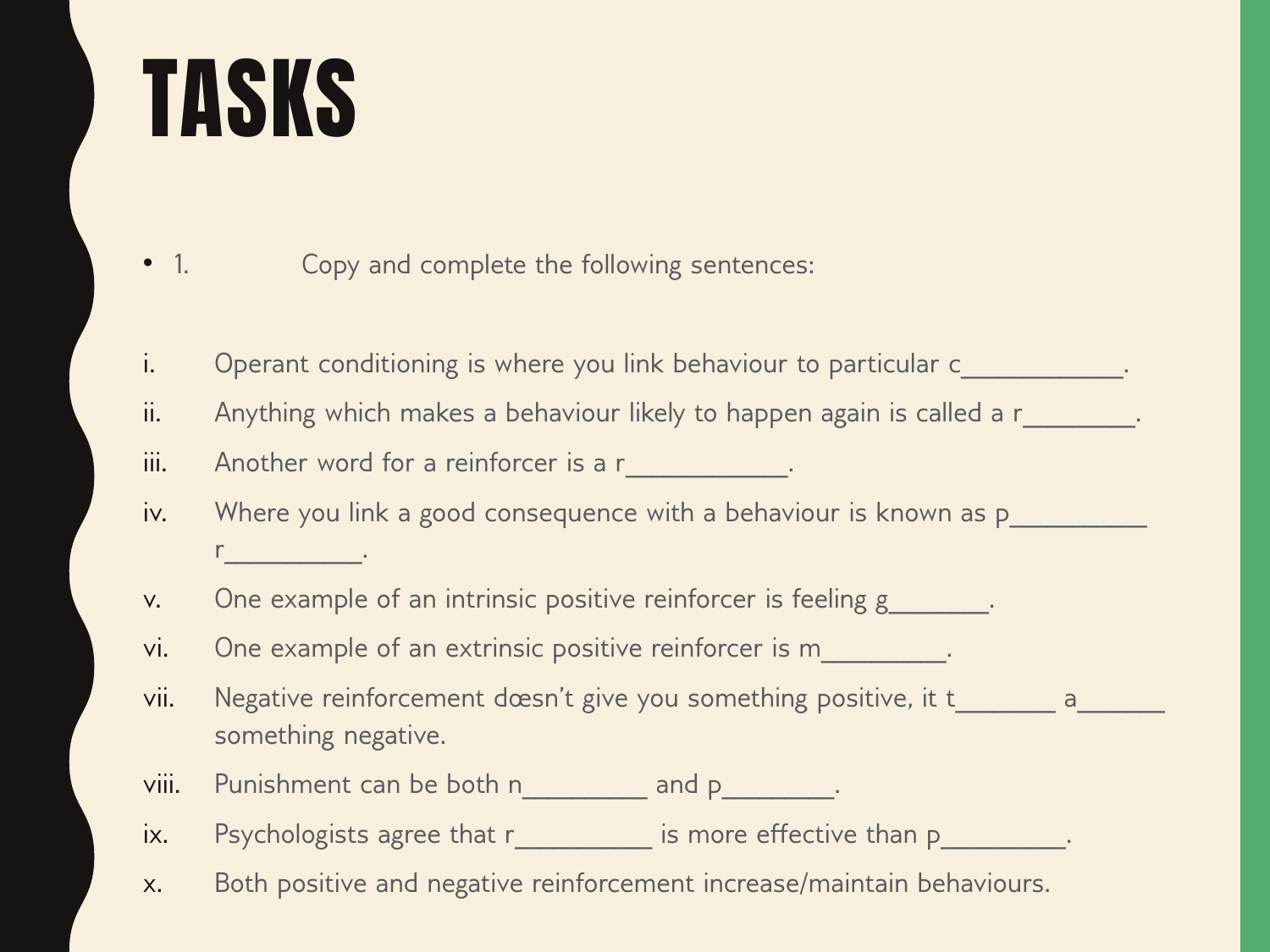

# tasks
1.	Copy and complete the following sentences:

Operant conditioning is where you link behaviour to particular c_____________.
Anything which makes a behaviour likely to happen again is called a r_________.
Another word for a reinforcer is a r_____________.
Where you link a good consequence with a behaviour is known as p___________ r___________.
One example of an intrinsic positive reinforcer is feeling g________.
One example of an extrinsic positive reinforcer is m__________.
Negative reinforcement doesn’t give you something positive, it t________ a_______ something negative.
Punishment can be both n__________ and p_________.
Psychologists agree that r___________ is more effective than p__________.
Both positive and negative reinforcement increase/maintain behaviours.